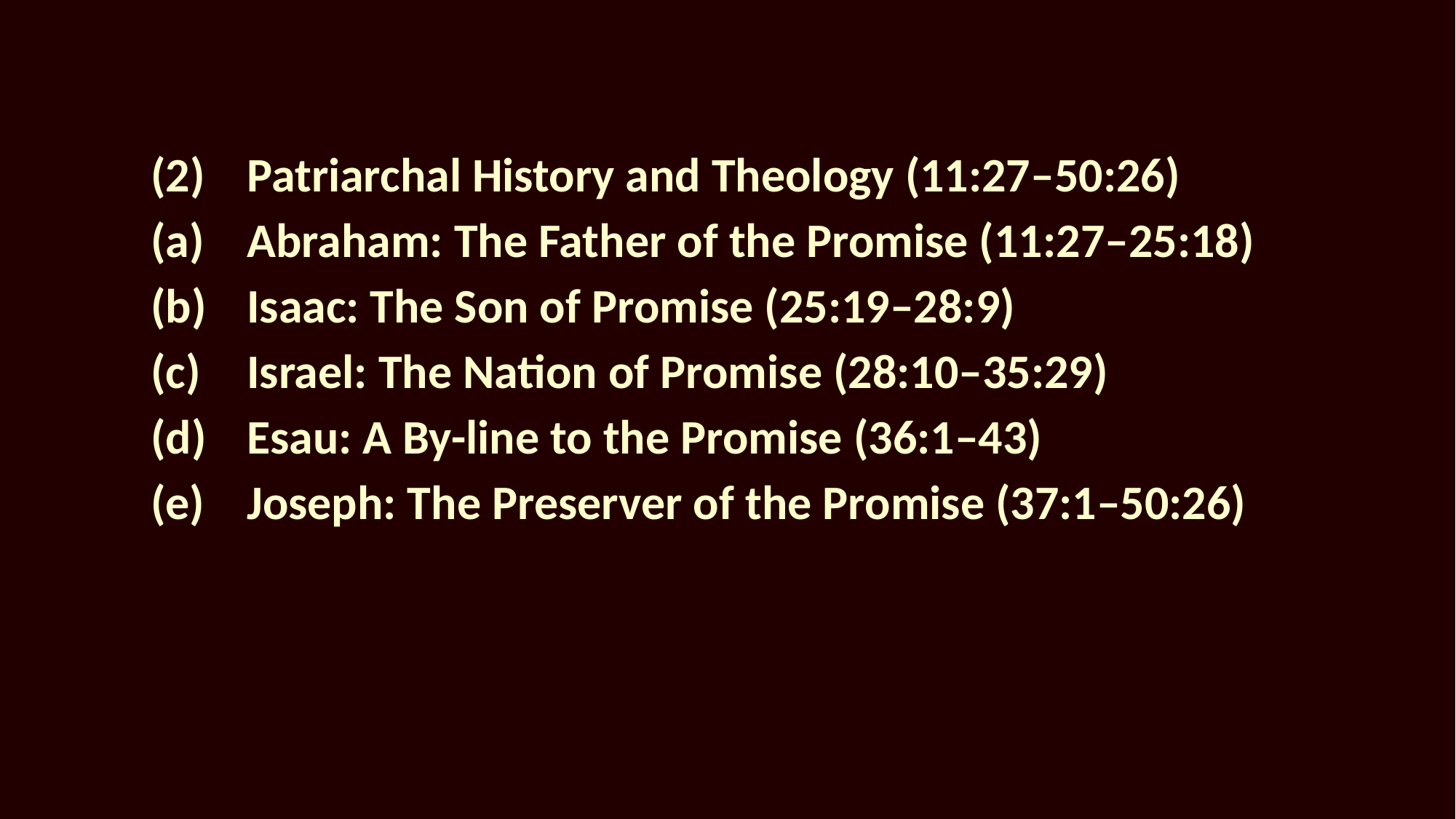

(2)	Patriarchal History and Theology (11:27–50:26)
					(a)	Abraham: The Father of the Promise (11:27–25:18)
					(b)	Isaac: The Son of Promise (25:19–28:9)
					(c)	Israel: The Nation of Promise (28:10–35:29)
					(d)	Esau: A By-line to the Promise (36:1–43)
					(e)	Joseph: The Preserver of the Promise (37:1–50:26)